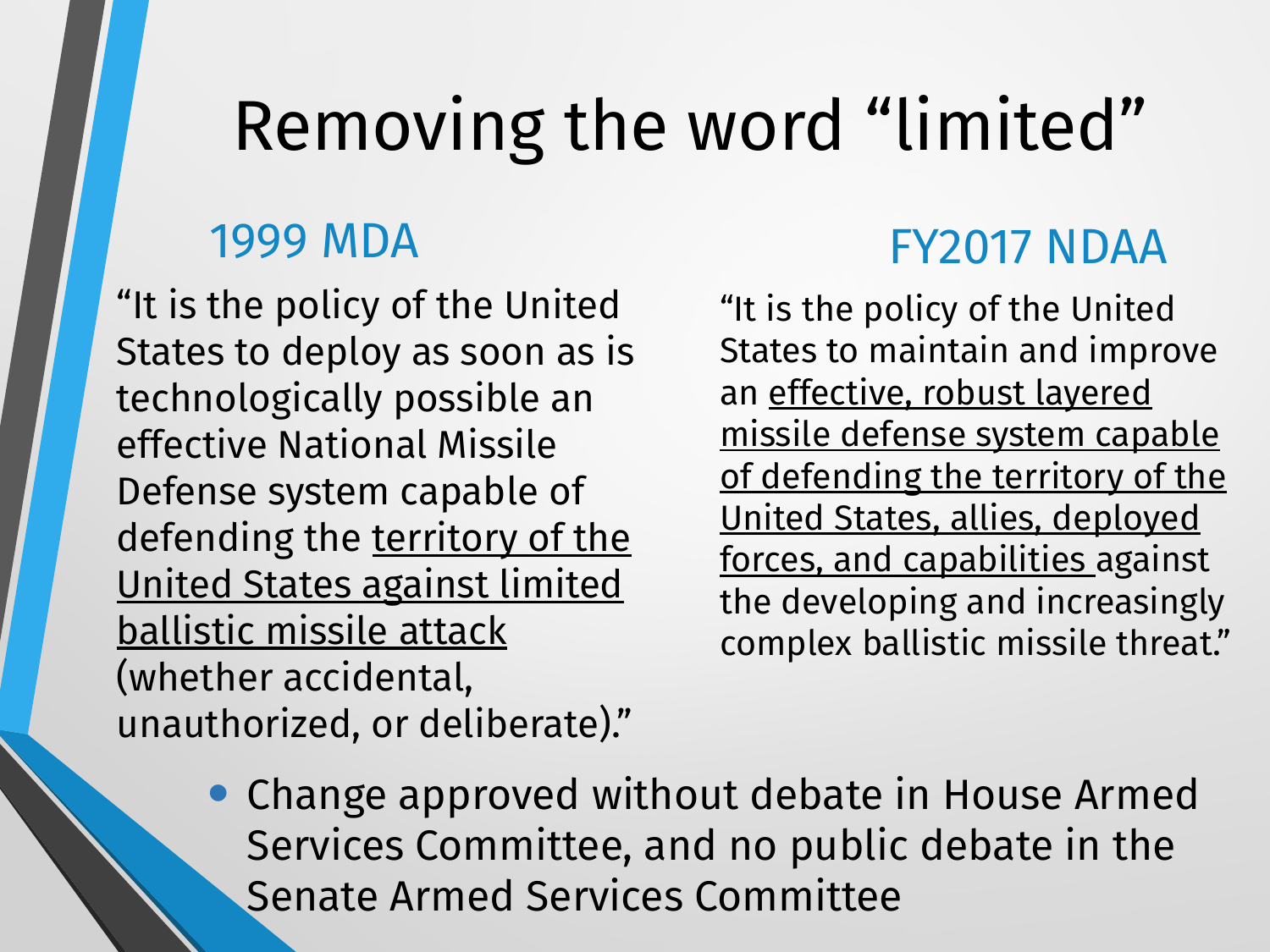

# Removing the word “limited”
1999 MDA
FY2017 NDAA
“It is the policy of the United States to deploy as soon as is technologically possible an effective National Missile Defense system capable of defending the territory of the United States against limited ballistic missile attack (whether accidental, unauthorized, or deliberate).”
“It is the policy of the United States to maintain and improve an effective, robust layered missile defense system capable of defending the territory of the United States, allies, deployed forces, and capabilities against the developing and increasingly complex ballistic missile threat.”
Change approved without debate in House Armed Services Committee, and no public debate in the Senate Armed Services Committee